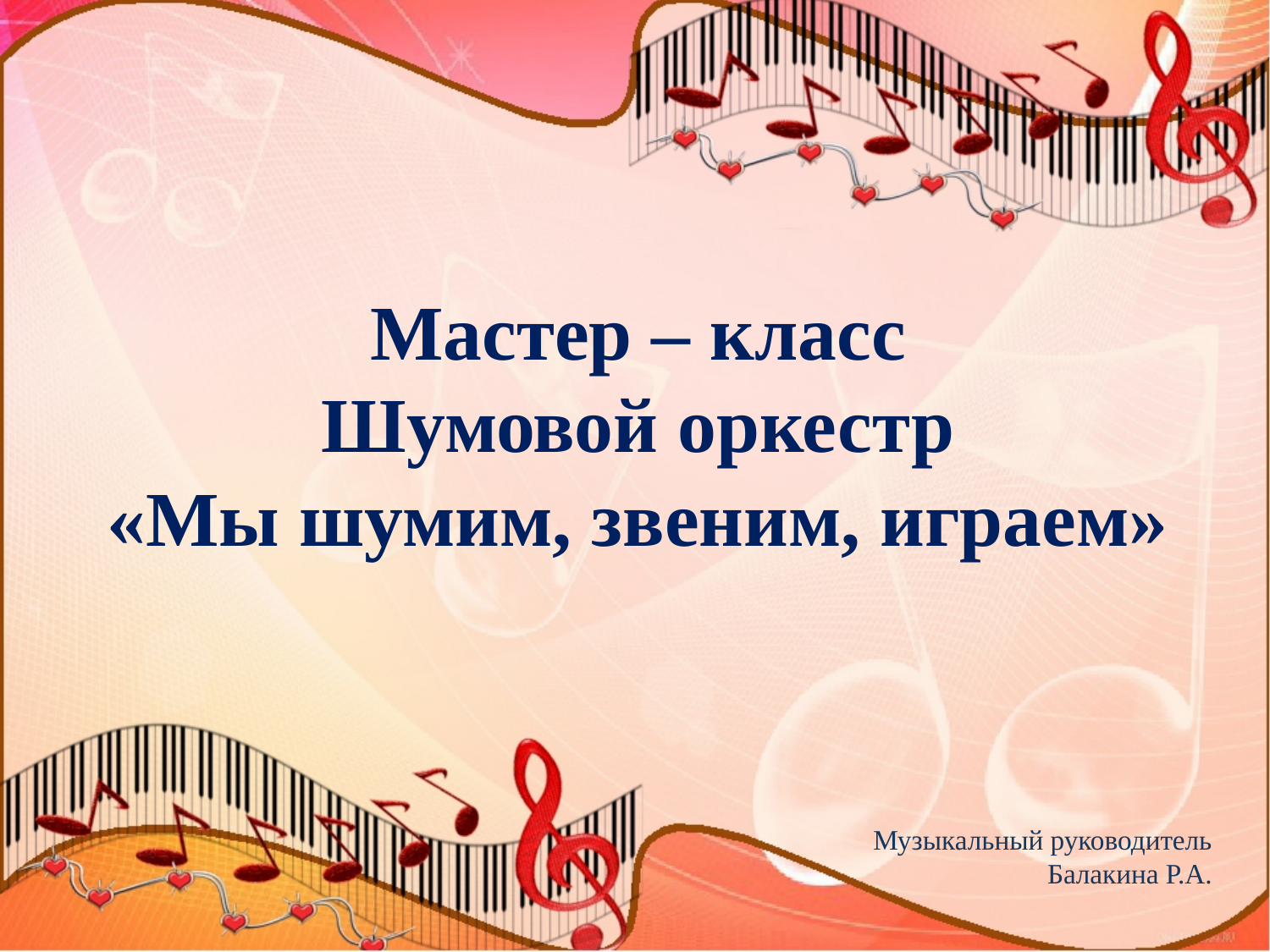

# Мастер – класс Шумовой оркестр «Мы шумим, звеним, играем»
Музыкальный руководитель
Балакина Р.А.